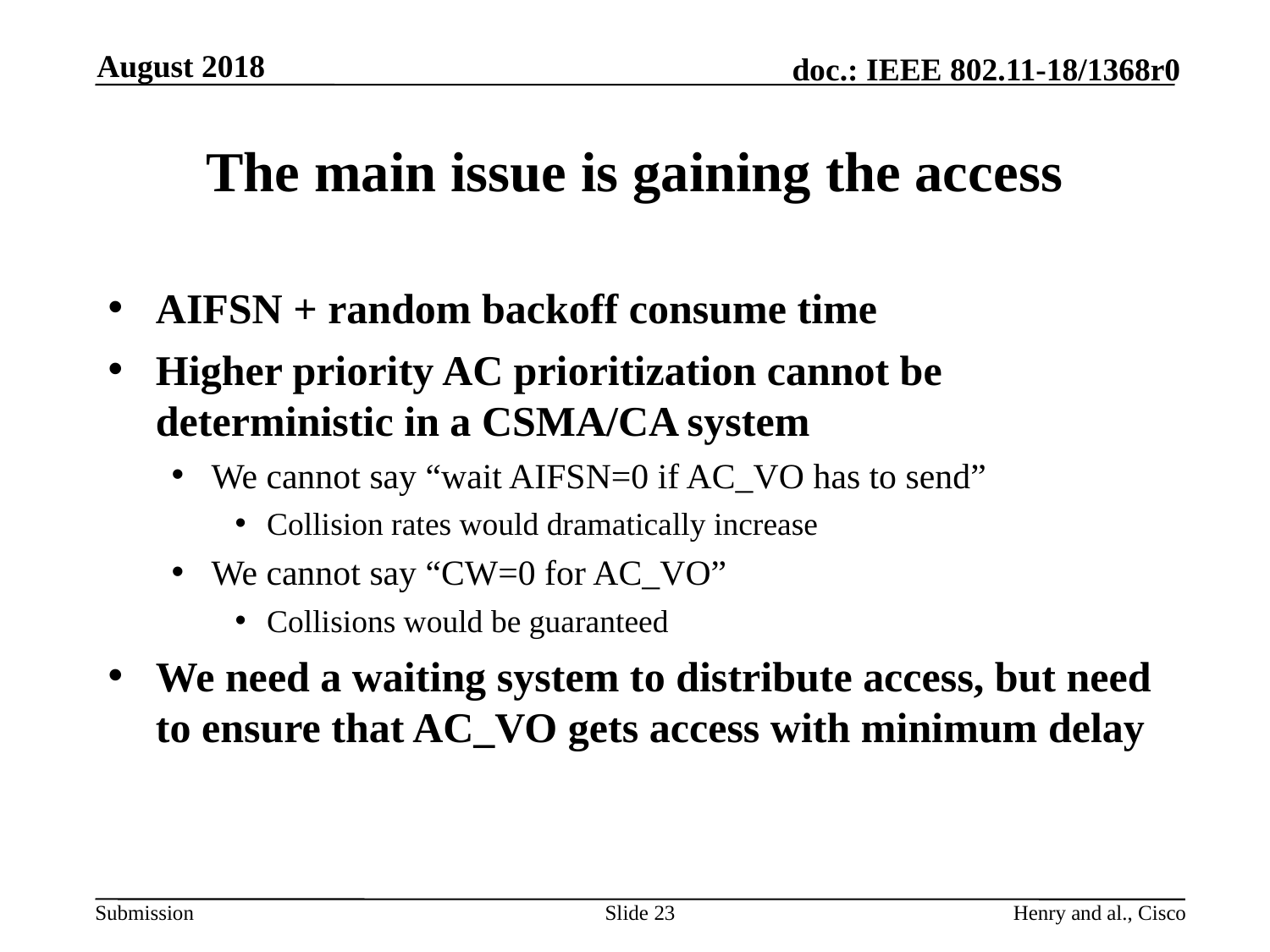

August 2018
# The main issue is gaining the access
AIFSN + random backoff consume time
Higher priority AC prioritization cannot be deterministic in a CSMA/CA system
We cannot say “wait AIFSN=0 if AC_VO has to send”
Collision rates would dramatically increase
We cannot say “CW=0 for AC_VO”
Collisions would be guaranteed
We need a waiting system to distribute access, but need to ensure that AC_VO gets access with minimum delay

Slide 23
Henry and al., Cisco